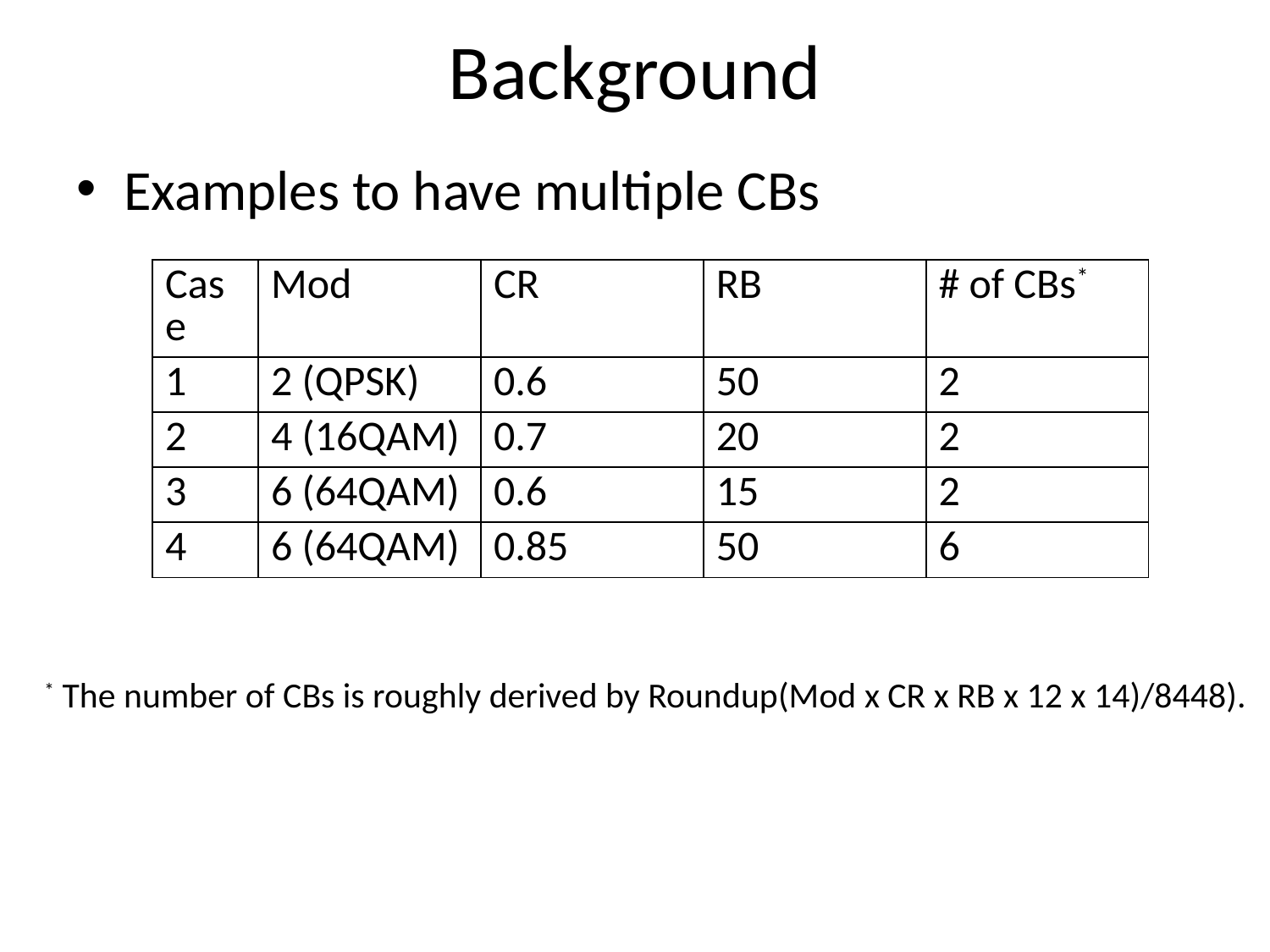

# Background
Examples to have multiple CBs
| Case | Mod | CR | RB | # of CBs\* |
| --- | --- | --- | --- | --- |
| 1 | 2 (QPSK) | 0.6 | 50 | 2 |
| 2 | 4 (16QAM) | 0.7 | 20 | 2 |
| 3 | 6 (64QAM) | 0.6 | 15 | 2 |
| 4 | 6 (64QAM) | 0.85 | 50 | 6 |
* The number of CBs is roughly derived by Roundup(Mod x CR x RB x 12 x 14)/8448).